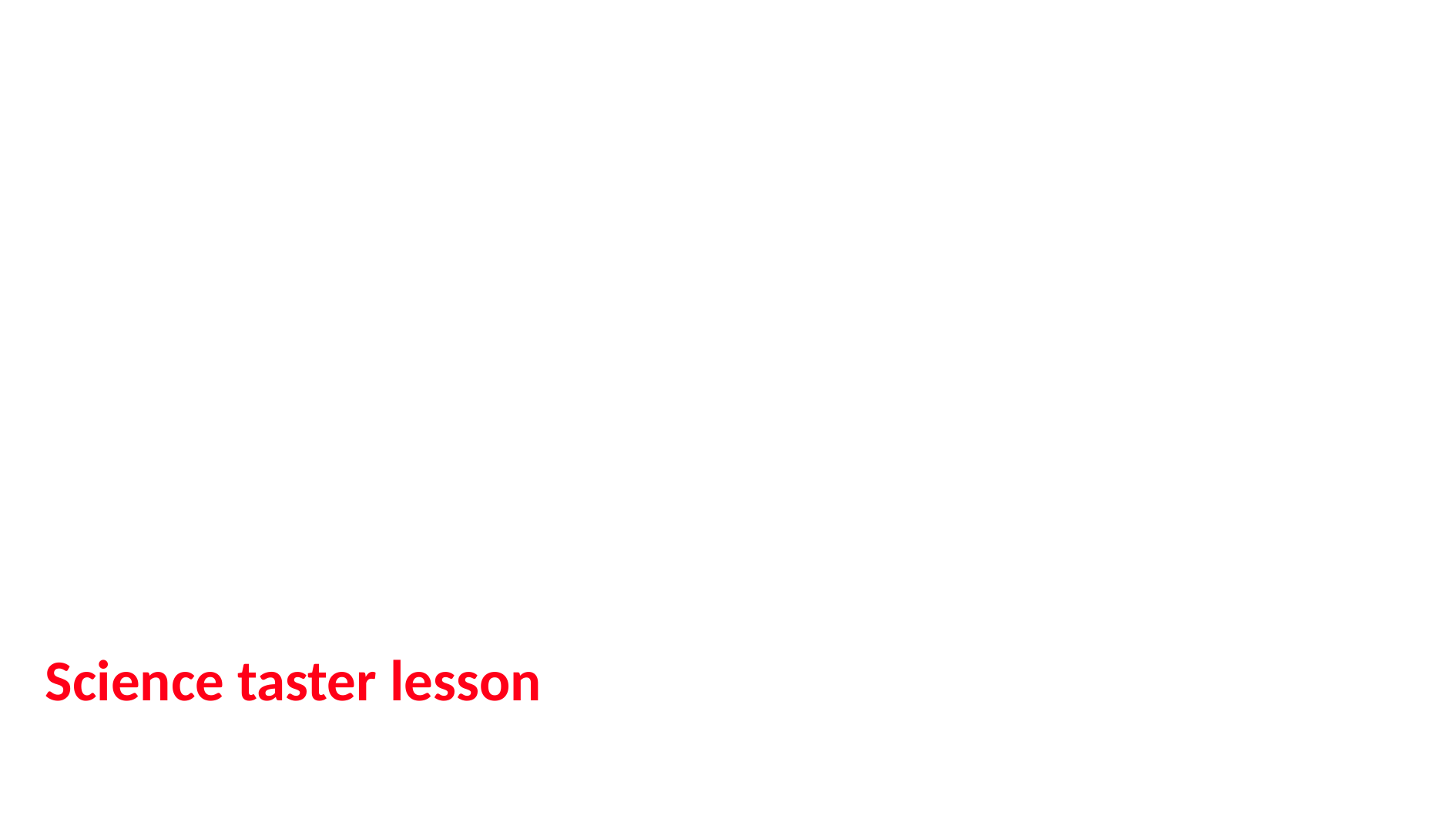

Climate Schools Programme
Science taster lesson
2